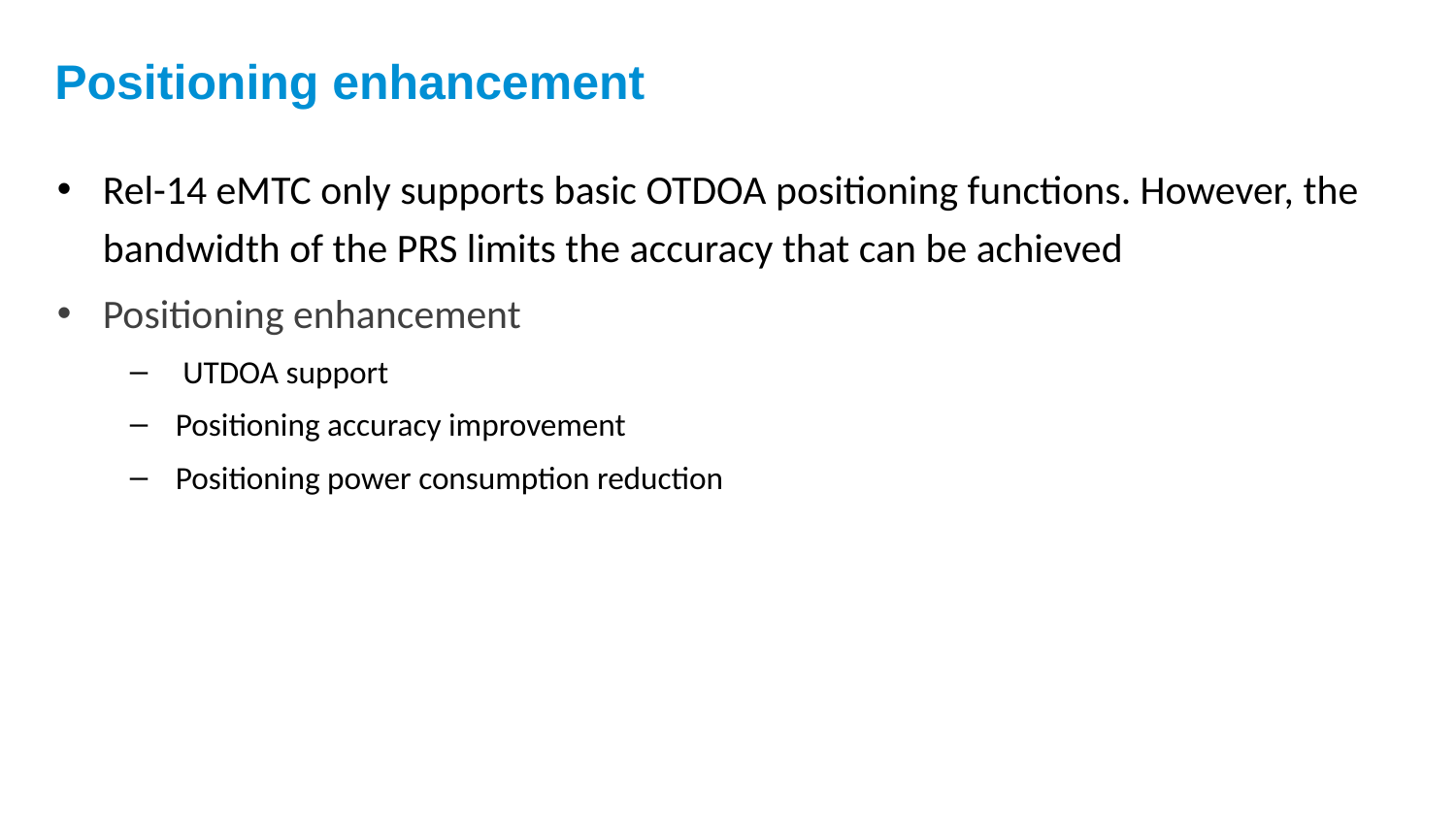

# Positioning enhancement
Rel-14 eMTC only supports basic OTDOA positioning functions. However, the bandwidth of the PRS limits the accuracy that can be achieved
Positioning enhancement
 UTDOA support
Positioning accuracy improvement
Positioning power consumption reduction